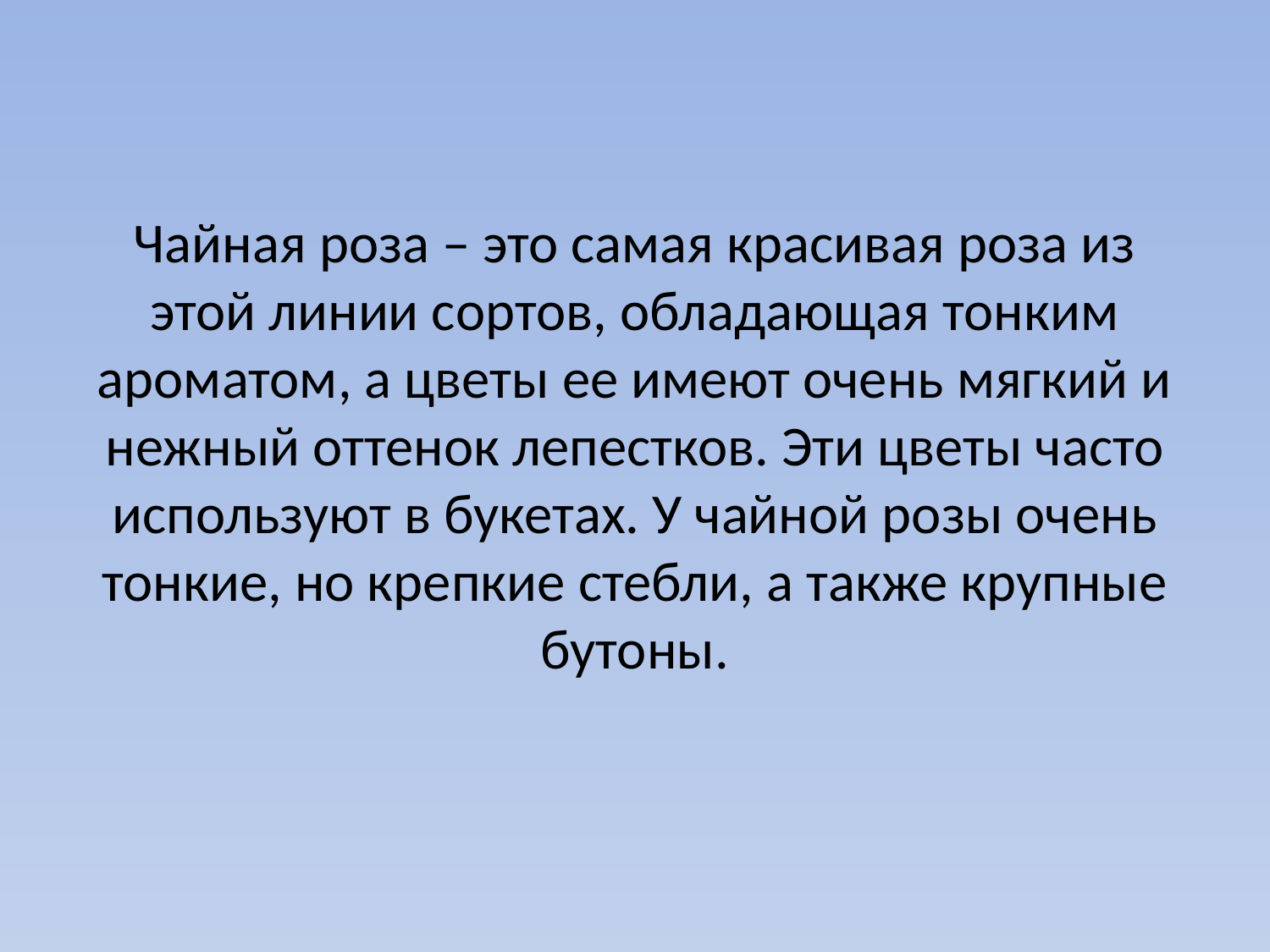

# Чайная роза – это самая красивая роза из этой линии сортов, обладающая тонким ароматом, а цветы ее имеют очень мягкий и нежный оттенок лепестков. Эти цветы часто используют в букетах. У чайной розы очень тонкие, но крепкие стебли, а также крупные бутоны.